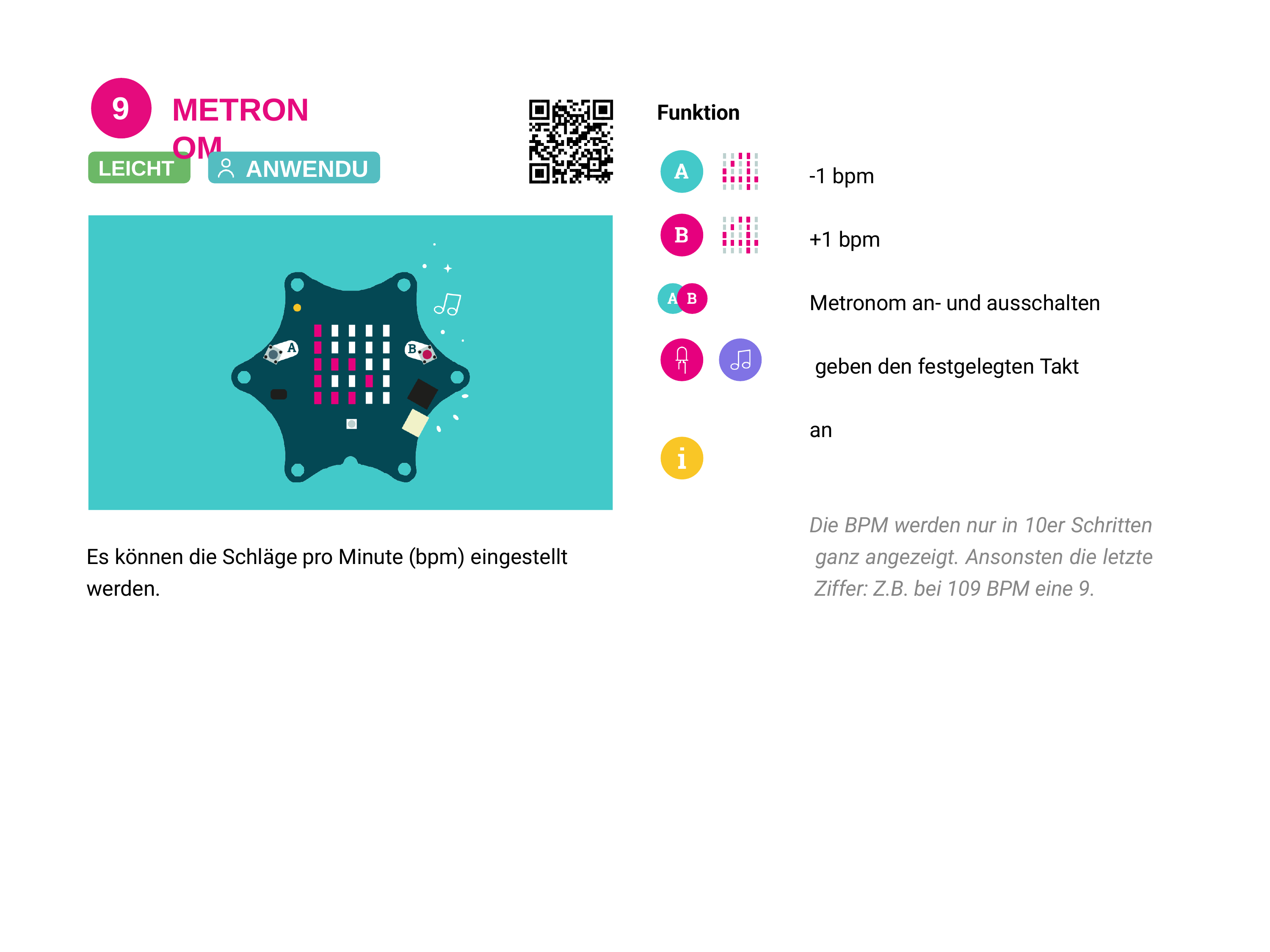

9
# METRONOM
Funktion

ANWENDUNG

LEICHT

-1 bpm

+1 bpm
Metronom an- und ausschalten  geben den festgelegten Takt an

Die BPM werden nur in 10er Schritten  ganz angezeigt. Ansonsten die letzte  Ziffer: Z.B. bei 109 BPM eine 9.

Es können die Schläge pro Minute (bpm) eingestellt
werden.